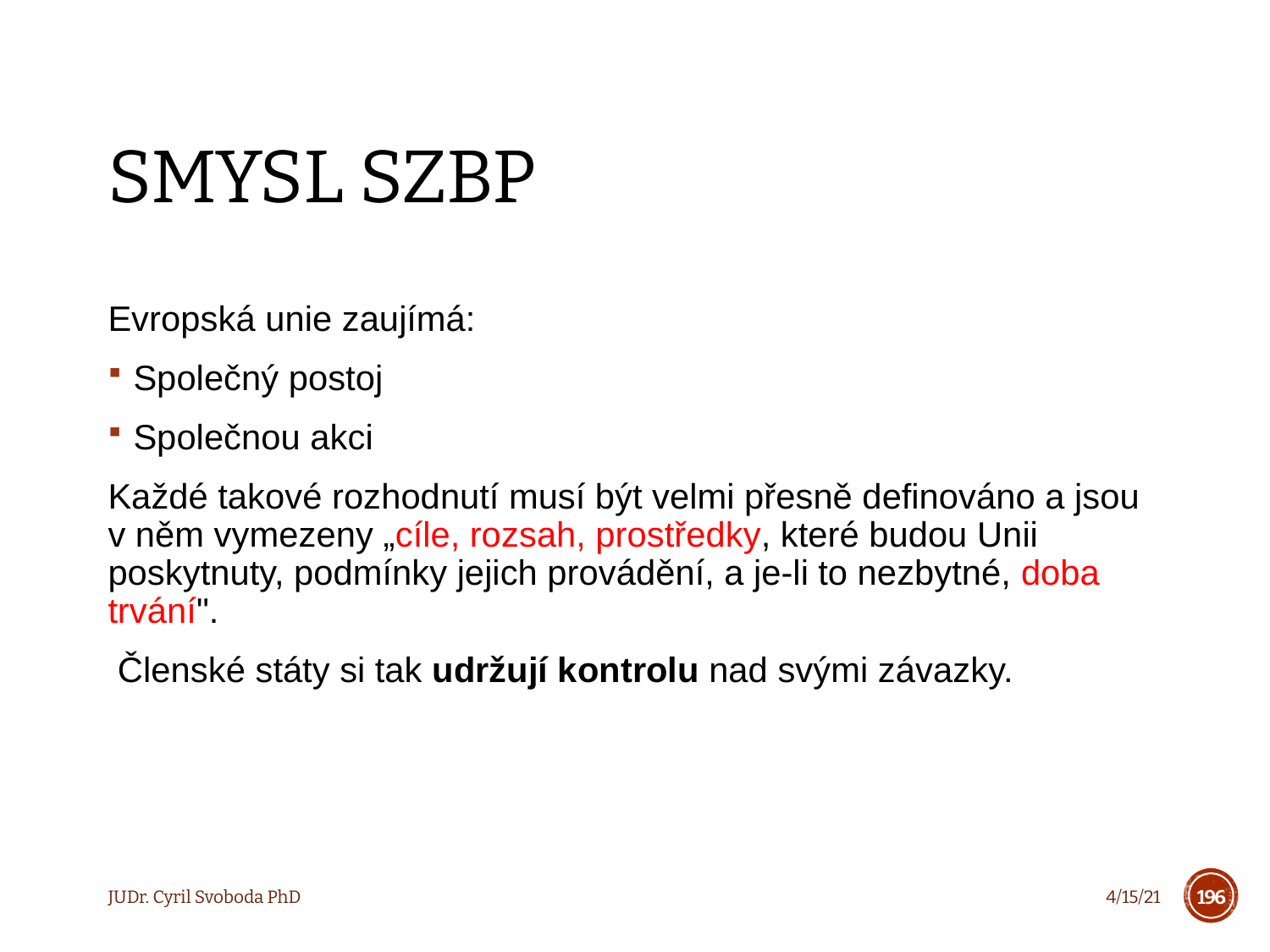

# Smysl SZBP
Evropská unie zaujímá:
Společný postoj
Společnou akci
Každé takové rozhodnutí musí být velmi přesně definováno a jsou v něm vymezeny „cíle, rozsah, prostředky, které budou Unii poskytnuty, podmínky jejich provádění, a je-li to nezbytné, doba trvání".
 Členské státy si tak udržují kontrolu nad svými závazky.
JUDr. Cyril Svoboda PhD
4/15/21
196